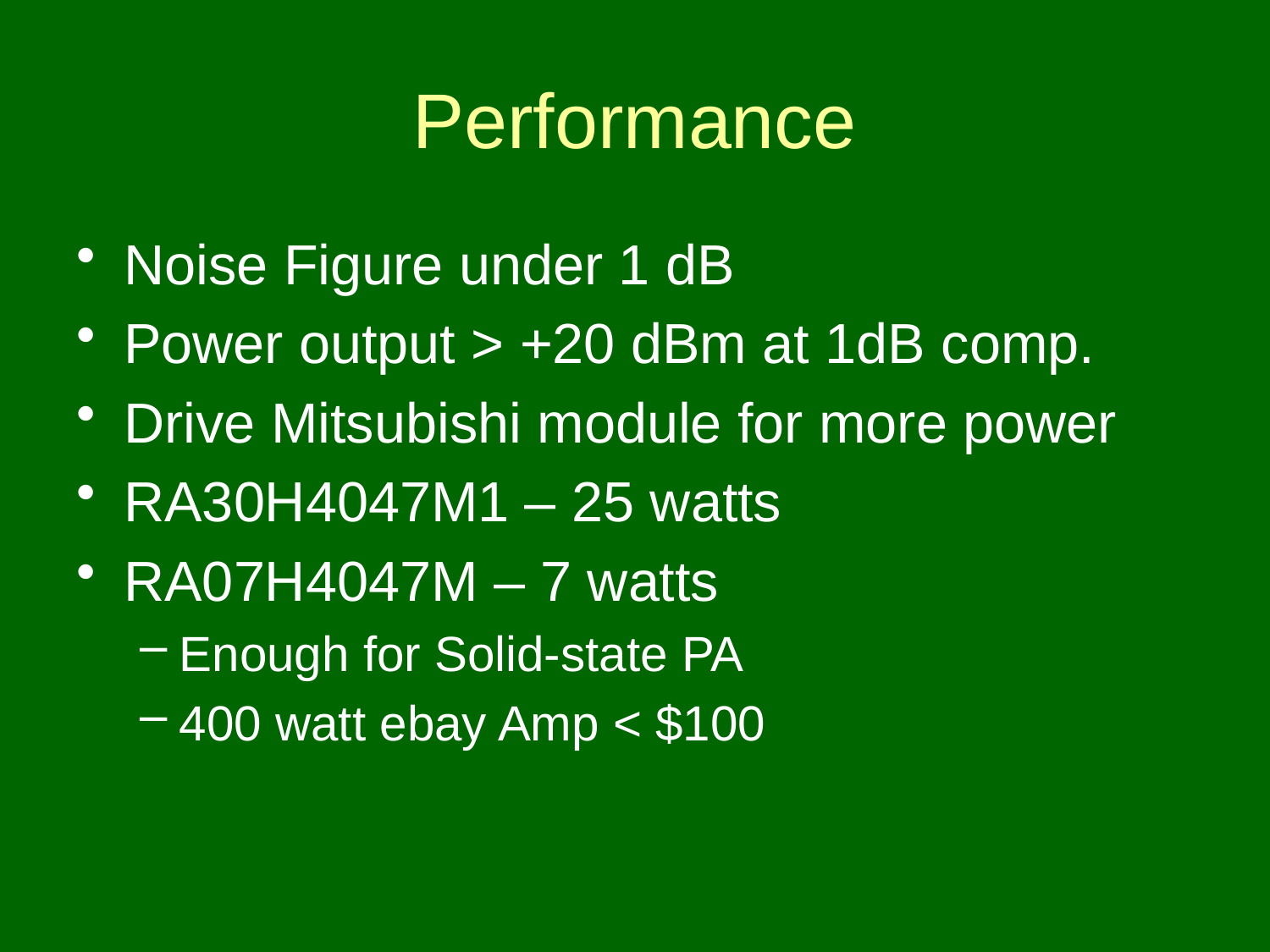

# Performance
Noise Figure under 1 dB
Power output > +20 dBm at 1dB comp.
Drive Mitsubishi module for more power
RA30H4047M1 – 25 watts
RA07H4047M – 7 watts
Enough for Solid-state PA
400 watt ebay Amp < $100